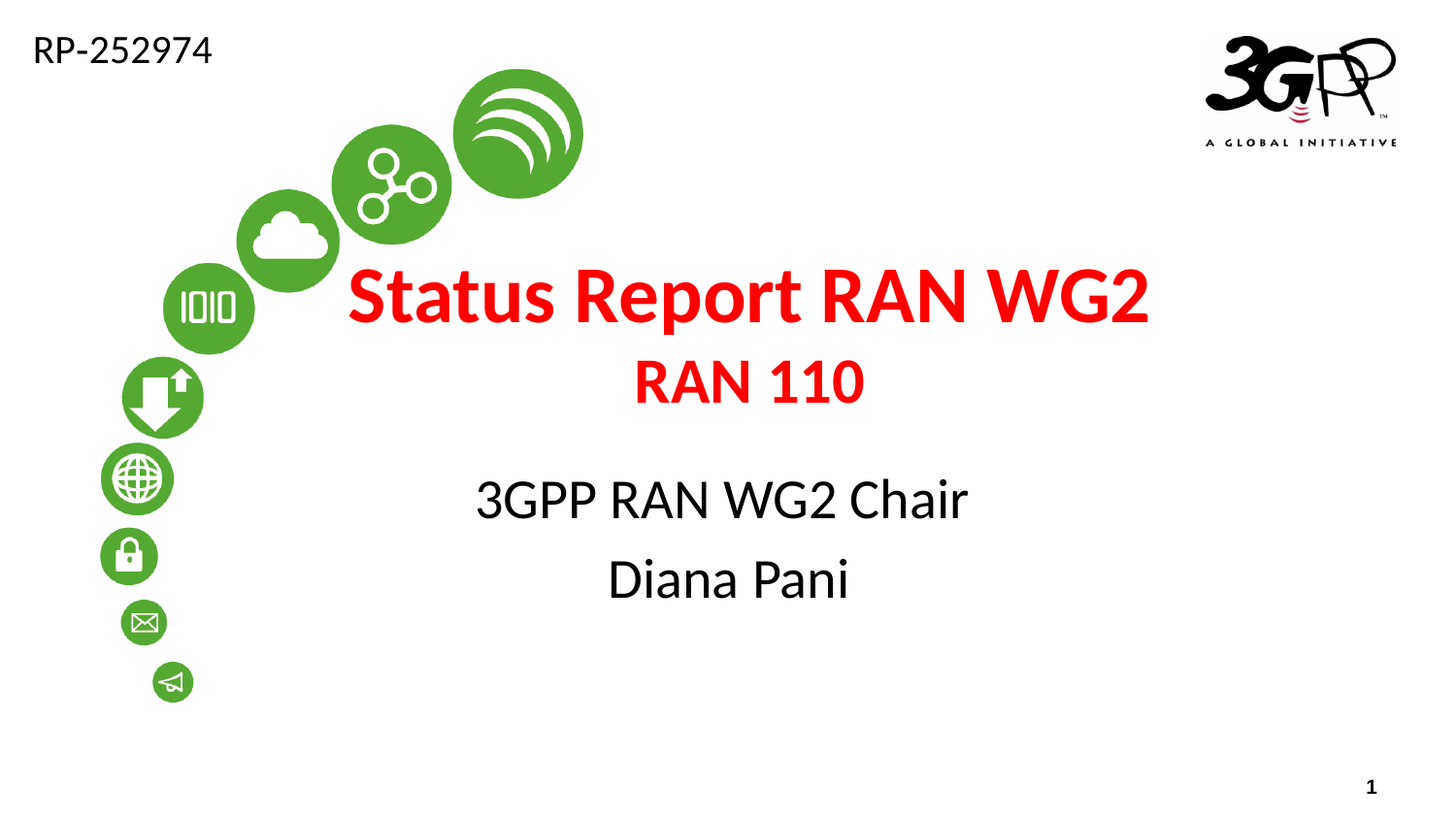

RP‑252974
Status Report RAN WG2
RAN 110
3GPP RAN WG2 Chair
Diana Pani